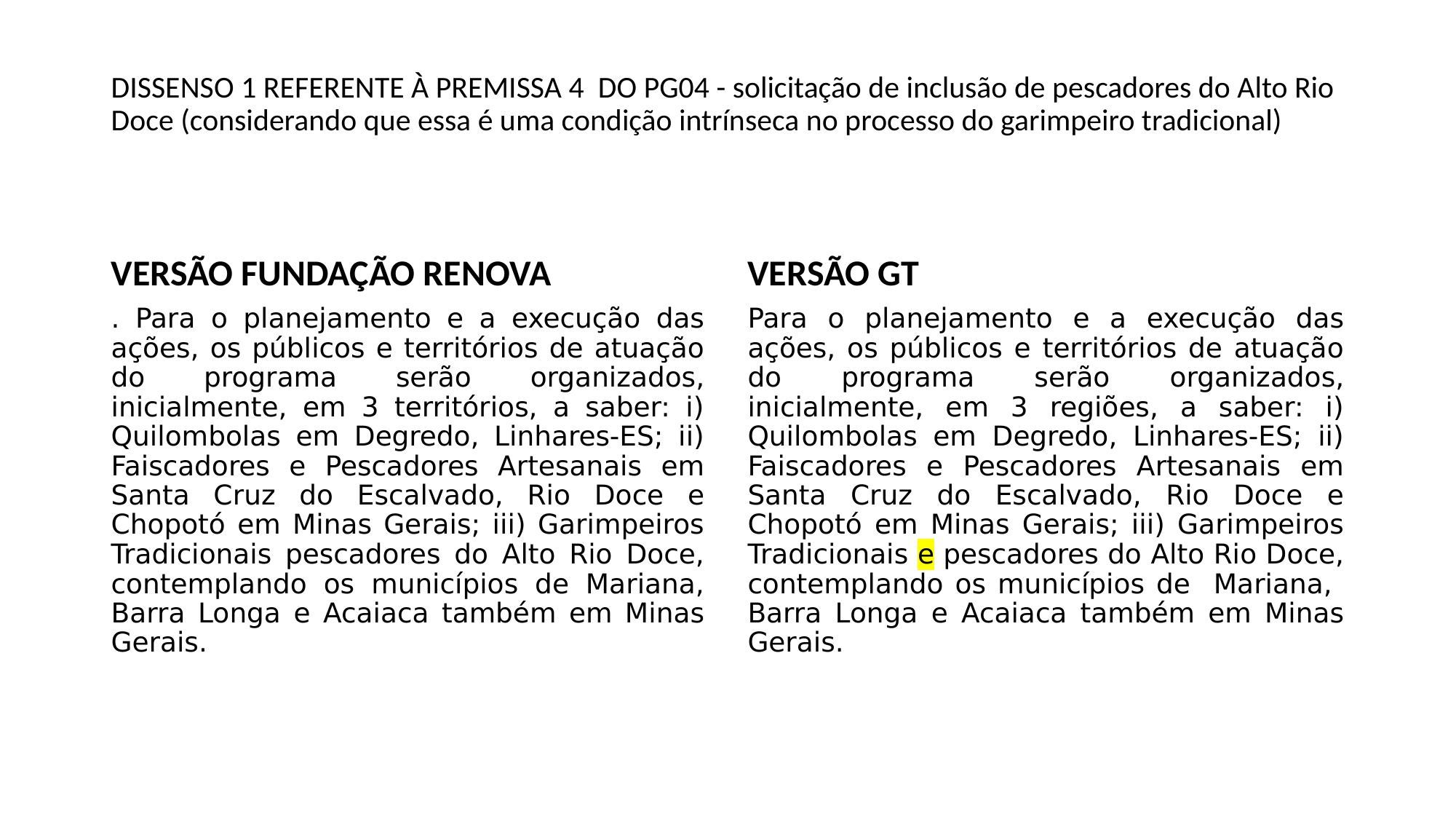

# DISSENSO 1 REFERENTE À PREMISSA 4  DO PG04 - solicitação de inclusão de pescadores do Alto Rio Doce (considerando que essa é uma condição intrínseca no processo do garimpeiro tradicional)
VERSÃO FUNDAÇÃO RENOVA
VERSÃO GT
. Para o planejamento e a execução das ações, os públicos e territórios de atuação do programa serão organizados, inicialmente, em 3 territórios, a saber: i) Quilombolas em Degredo, Linhares-ES; ii) Faiscadores e Pescadores Artesanais em Santa Cruz do Escalvado, Rio Doce e Chopotó em Minas Gerais; iii) Garimpeiros Tradicionais pescadores do Alto Rio Doce, contemplando os municípios de Mariana, Barra Longa e Acaiaca também em Minas Gerais.
Para o planejamento e a execução das ações, os públicos e territórios de atuação do programa serão organizados, inicialmente, em 3 regiões, a saber: i) Quilombolas em Degredo, Linhares-ES; ii) Faiscadores e Pescadores Artesanais em Santa Cruz do Escalvado, Rio Doce e Chopotó em Minas Gerais; iii) Garimpeiros Tradicionais e pescadores do Alto Rio Doce, contemplando os municípios de  Mariana,  Barra Longa e Acaiaca também em Minas Gerais.